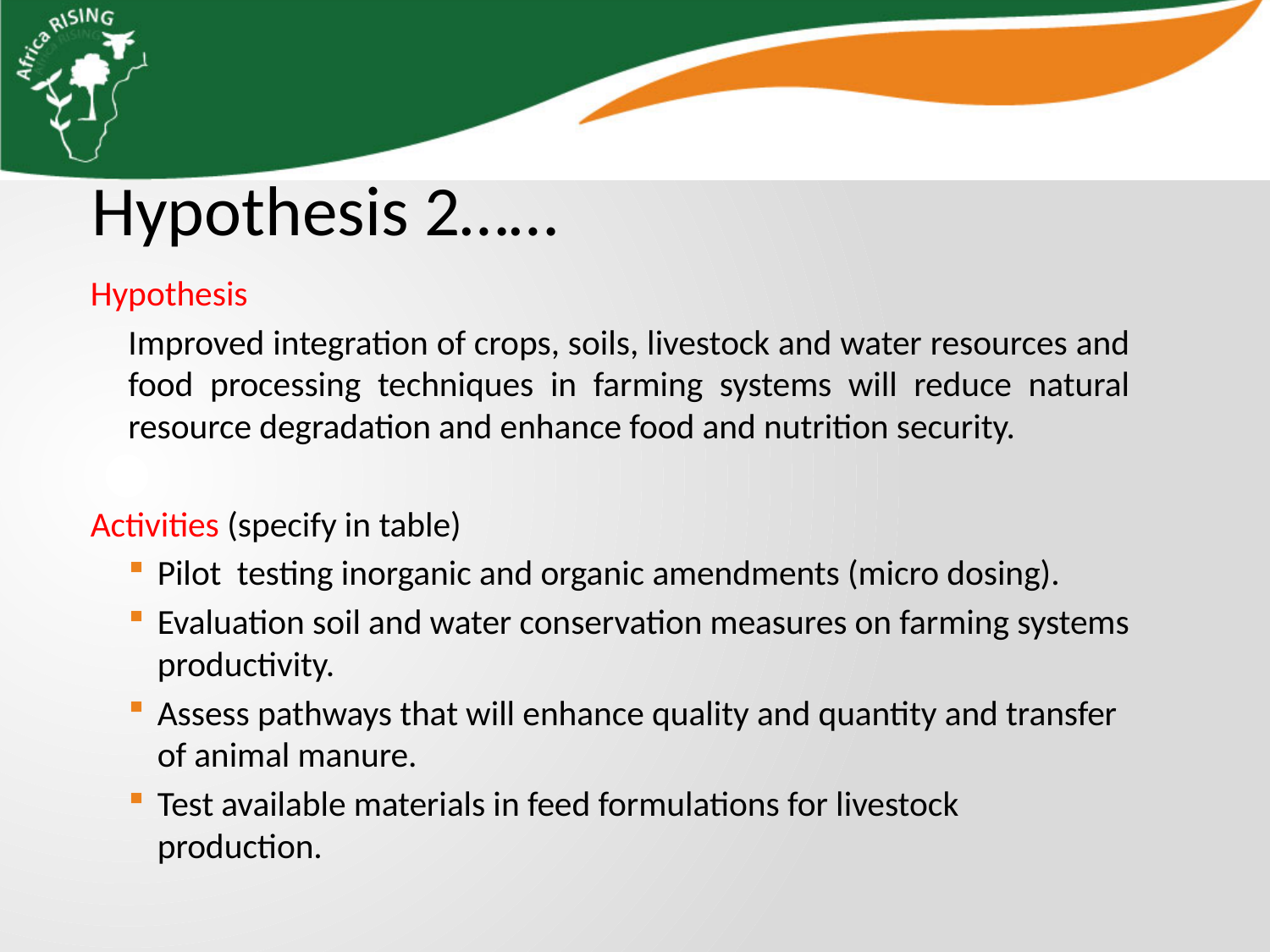

Hypothesis 2……
Hypothesis
Improved integration of crops, soils, livestock and water resources and food processing techniques in farming systems will reduce natural resource degradation and enhance food and nutrition security.

Activities (specify in table)
Pilot  testing inorganic and organic amendments (micro dosing).
Evaluation soil and water conservation measures on farming systems productivity.
Assess pathways that will enhance quality and quantity and transfer of animal manure.
Test available materials in feed formulations for livestock production.